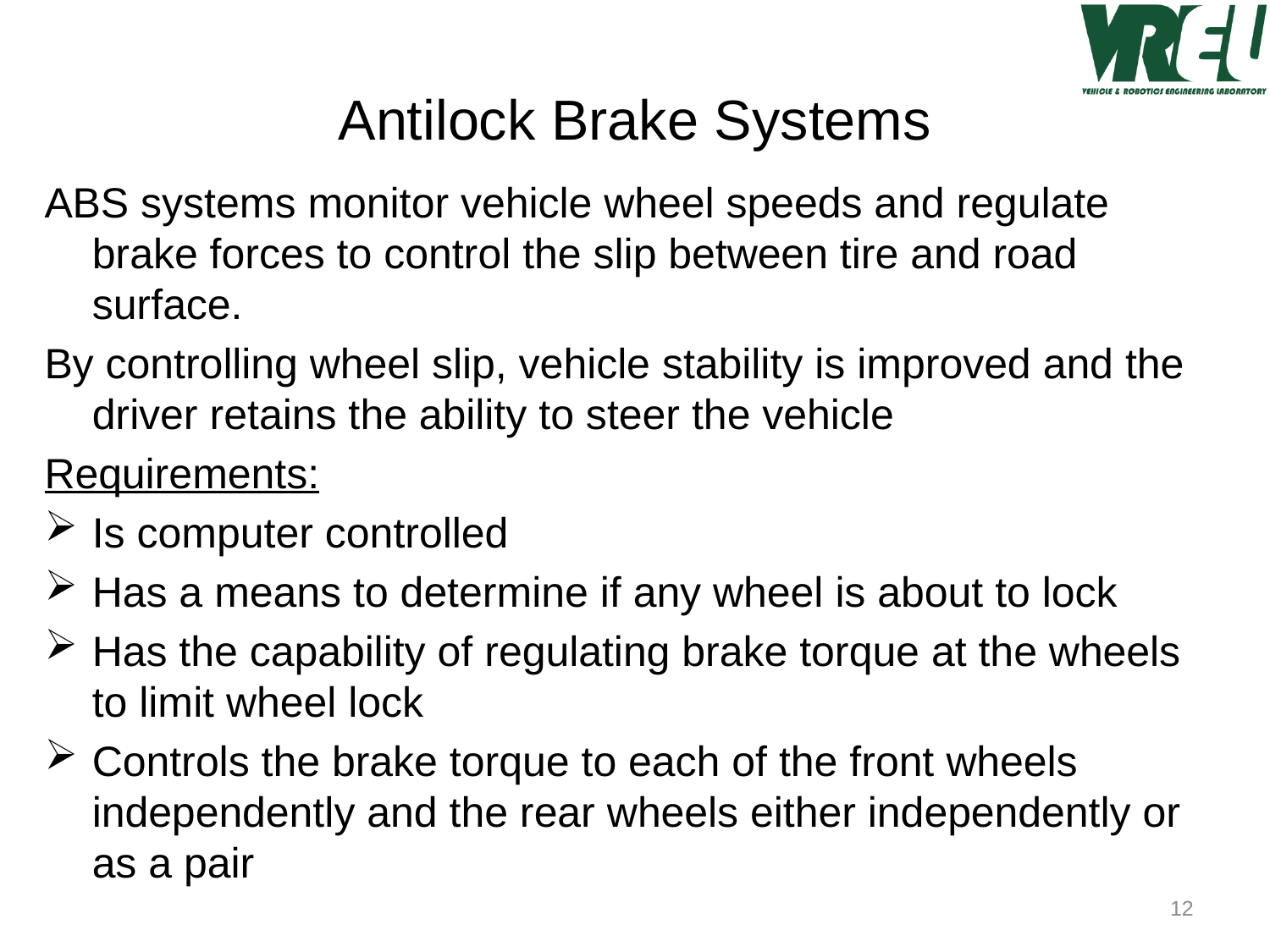

# Antilock Brake Systems
ABS systems monitor vehicle wheel speeds and regulate brake forces to control the slip between tire and road surface.
By controlling wheel slip, vehicle stability is improved and the driver retains the ability to steer the vehicle
Requirements:
Is computer controlled
Has a means to determine if any wheel is about to lock
Has the capability of regulating brake torque at the wheels to limit wheel lock
Controls the brake torque to each of the front wheels independently and the rear wheels either independently or as a pair
12